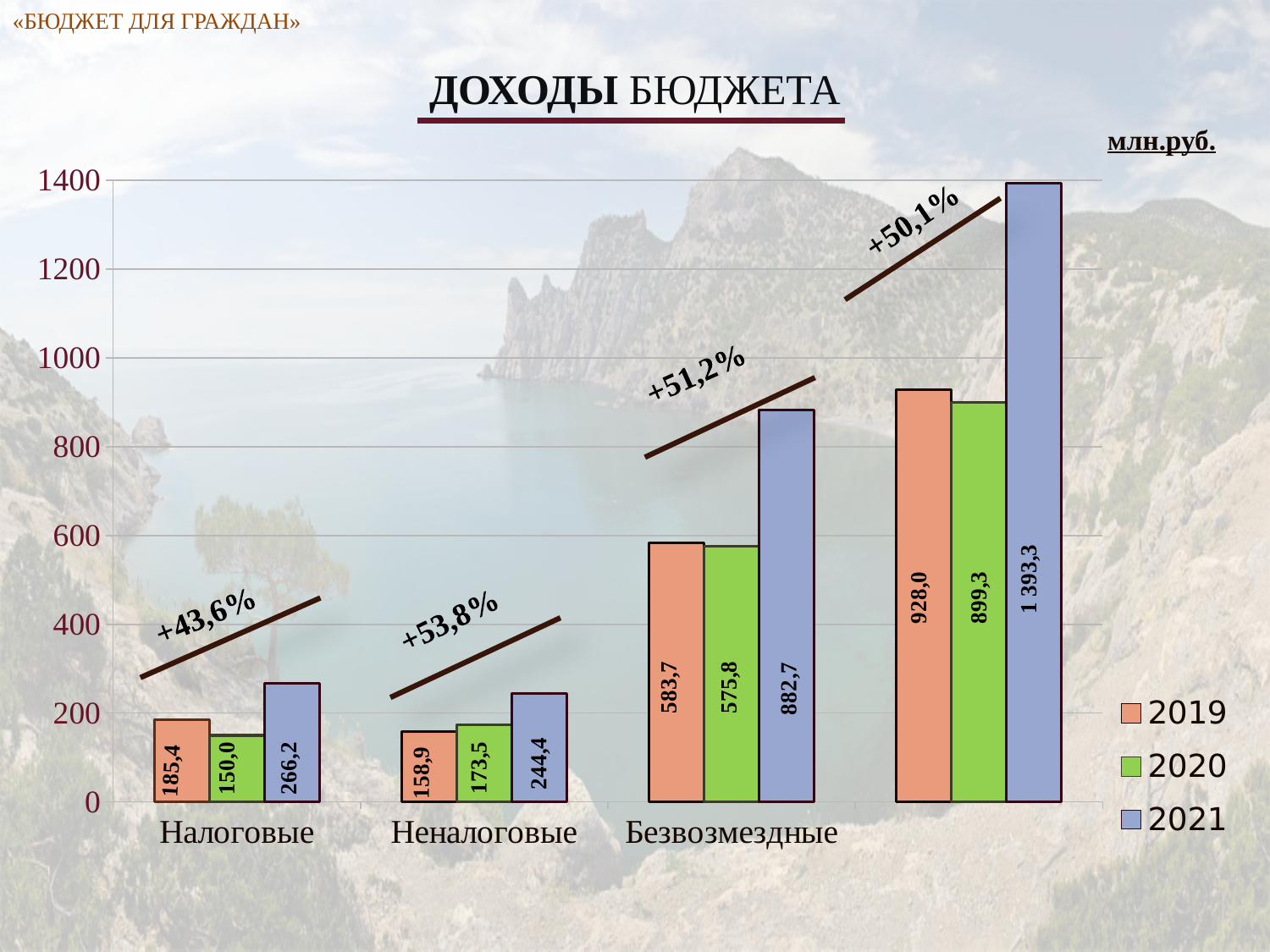

«БЮДЖЕТ ДЛЯ ГРАЖДАН»
ДОХОДЫ БЮДЖЕТА
млн.руб.

### Chart

| Category | 2019 | 2020 | 2021 |
|---|---|---|---|
| Налоговые | 185.4 | 150.0 | 266.2 |
| Неналоговые | 158.9 | 173.5 | 244.4 |
| Безвозмездные | 583.7 | 575.8 | 882.7 |